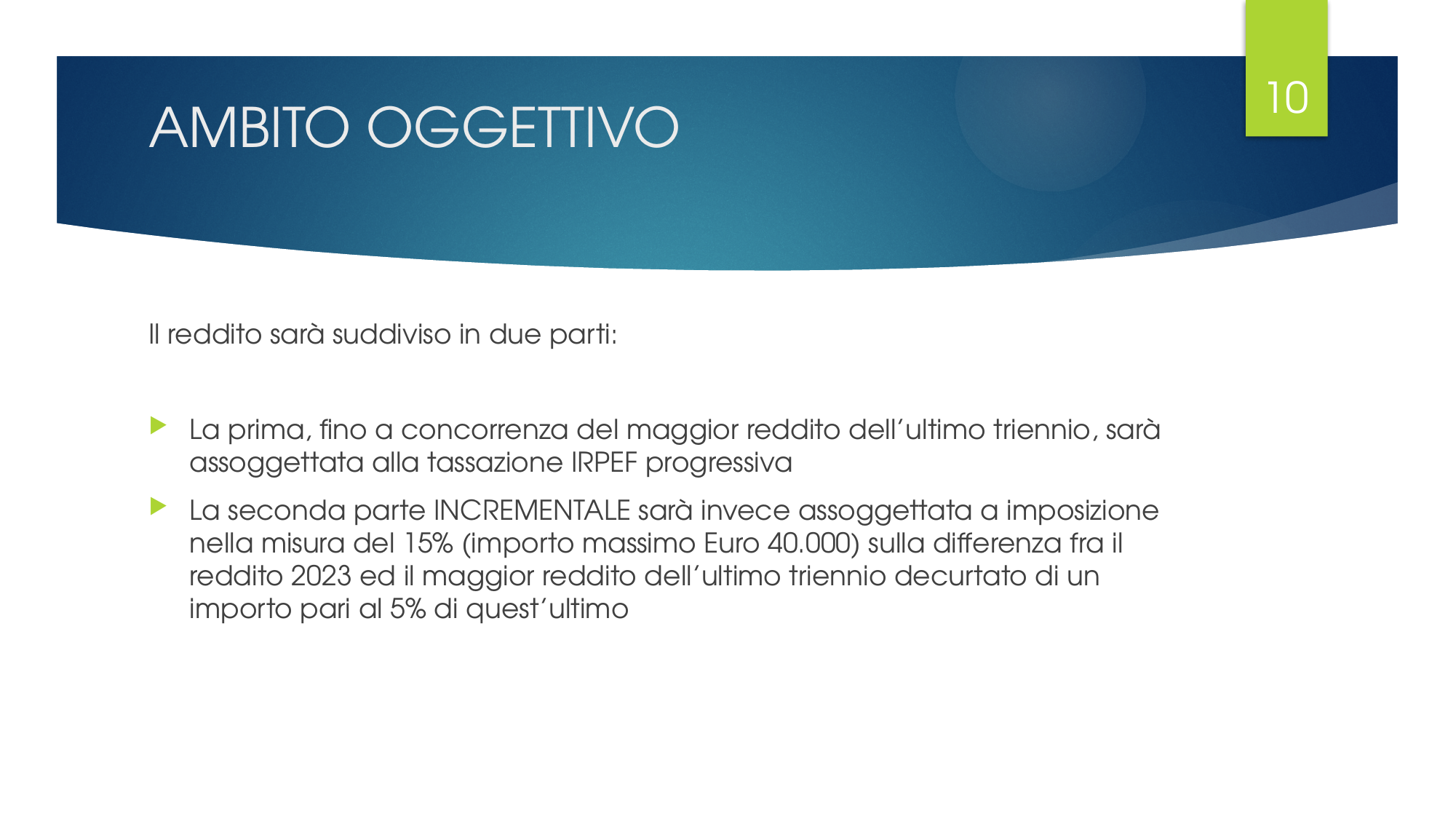

10
# AMBITO OGGETTIVO
Il reddito sarà suddiviso in due parti:

La prima, fino a concorrenza del maggior reddito dell’ultimo triennio, sarà assoggettata alla tassazione IRPEF progressiva
La seconda parte INCREMENTALE sarà invece assoggettata a imposizione nella misura del 15% (importo massimo Euro 40.000) sulla differenza fra il reddito 2023 ed il maggior reddito dell’ultimo triennio decurtato di un importo pari al 5% di quest’ultimo